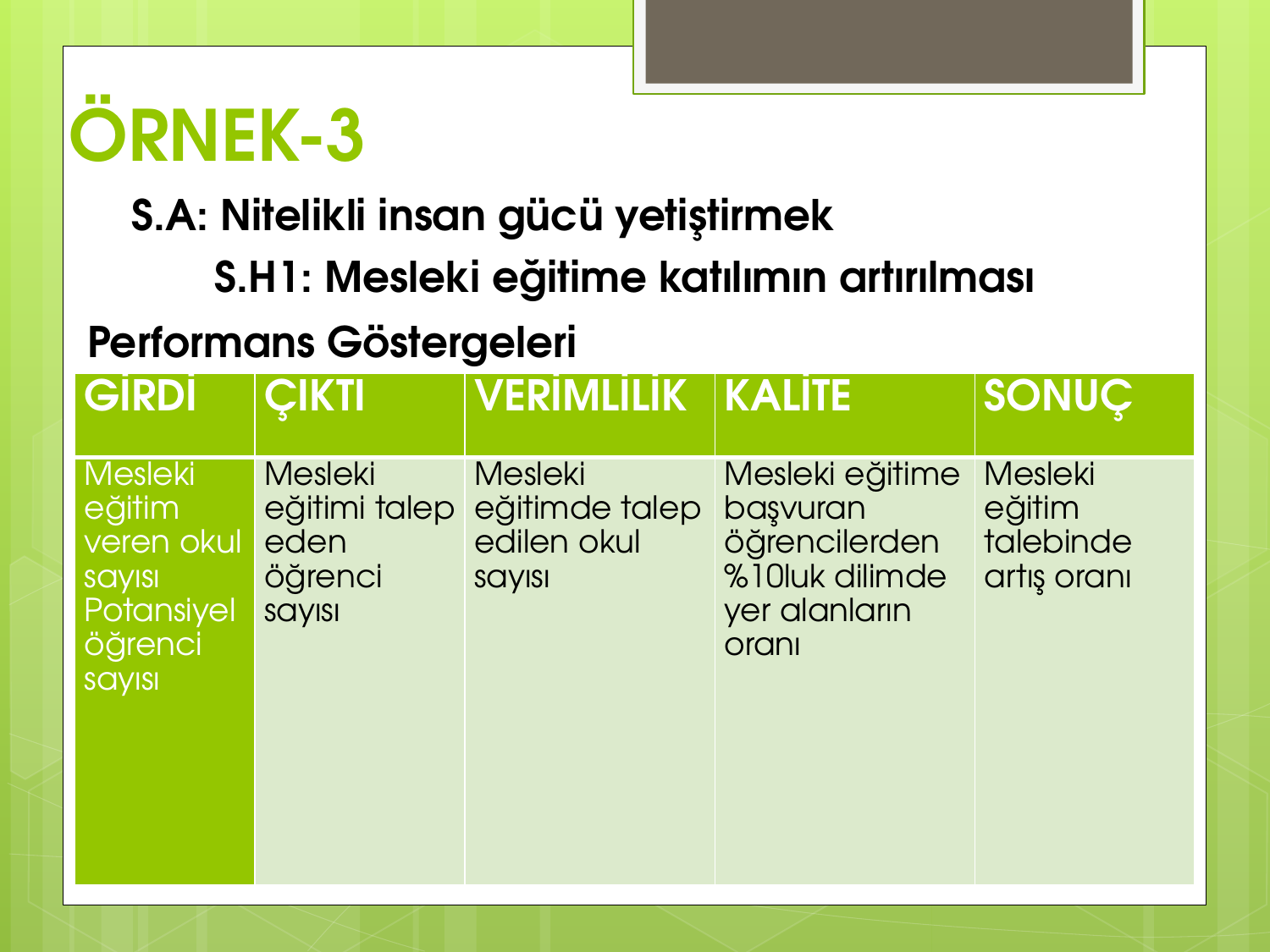

# ÖRNEK-3
S.A: Nitelikli insan gücü yetiştirmek
       S.H1: Mesleki eğitime katılımın artırılması
Performans Göstergeleri
| GİRDİ | ÇIKTI | VERİMLİLİK | KALİTE | SONUÇ |
| --- | --- | --- | --- | --- |
| Mesleki eğitim veren okul sayısı Potansiyel öğrenci sayısı | Mesleki eğitimi talep eden öğrenci sayısı | Mesleki eğitimde talep edilen okul sayısı | Mesleki eğitime başvuran öğrencilerden %10luk dilimde yer alanların oranı | Mesleki eğitim talebinde artış oranı |